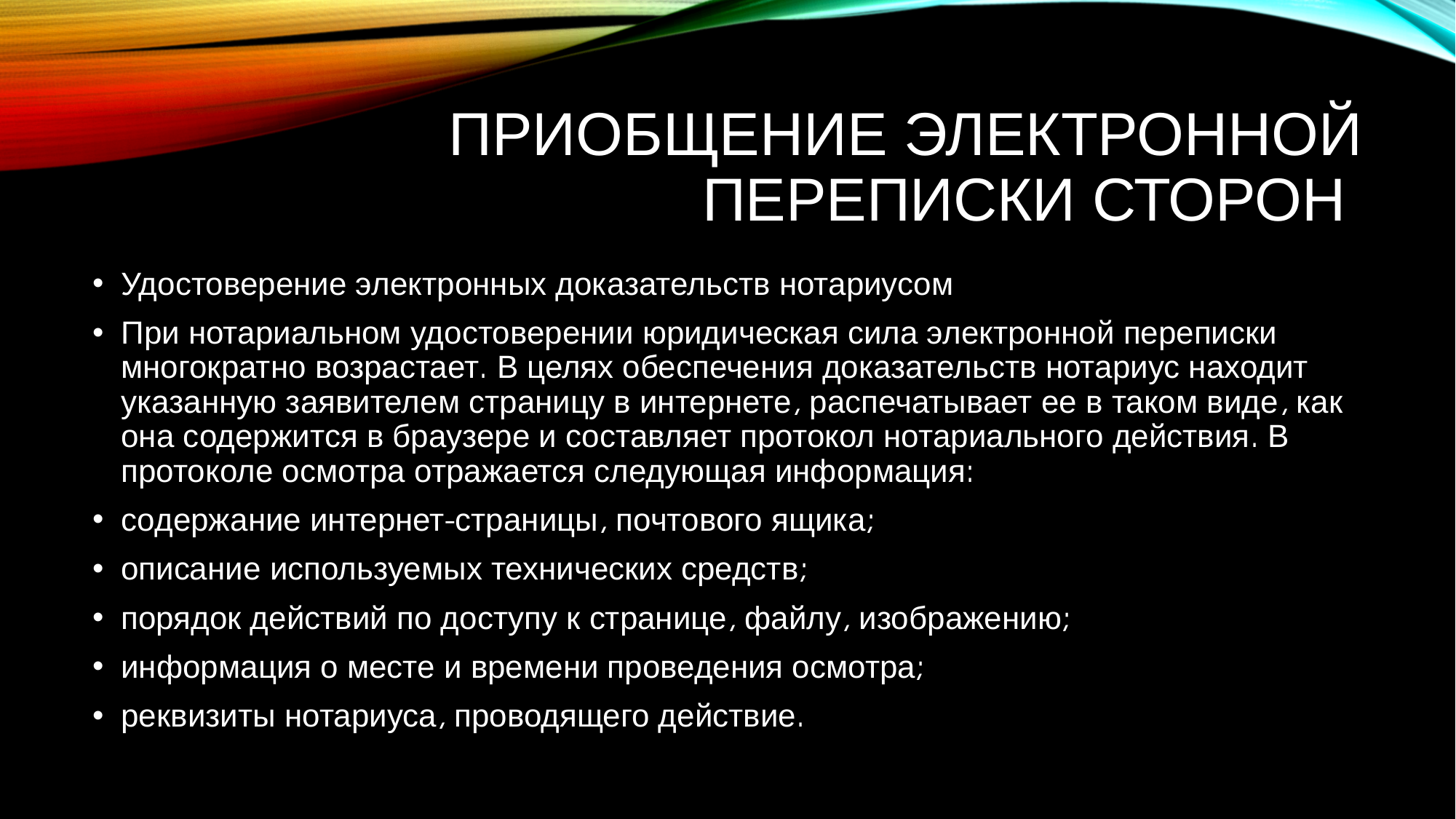

# Приобщение электронной переписки сторон
Удостоверение электронных доказательств нотариусом
При нотариальном удостоверении юридическая сила электронной переписки многократно возрастает. В целях обеспечения доказательств нотариус находит указанную заявителем страницу в интернете, распечатывает ее в таком виде, как она содержится в браузере и составляет протокол нотариального действия. В протоколе осмотра отражается следующая информация:
содержание интернет-страницы, почтового ящика;
описание используемых технических средств;
порядок действий по доступу к странице, файлу, изображению;
информация о месте и времени проведения осмотра;
реквизиты нотариуса, проводящего действие.